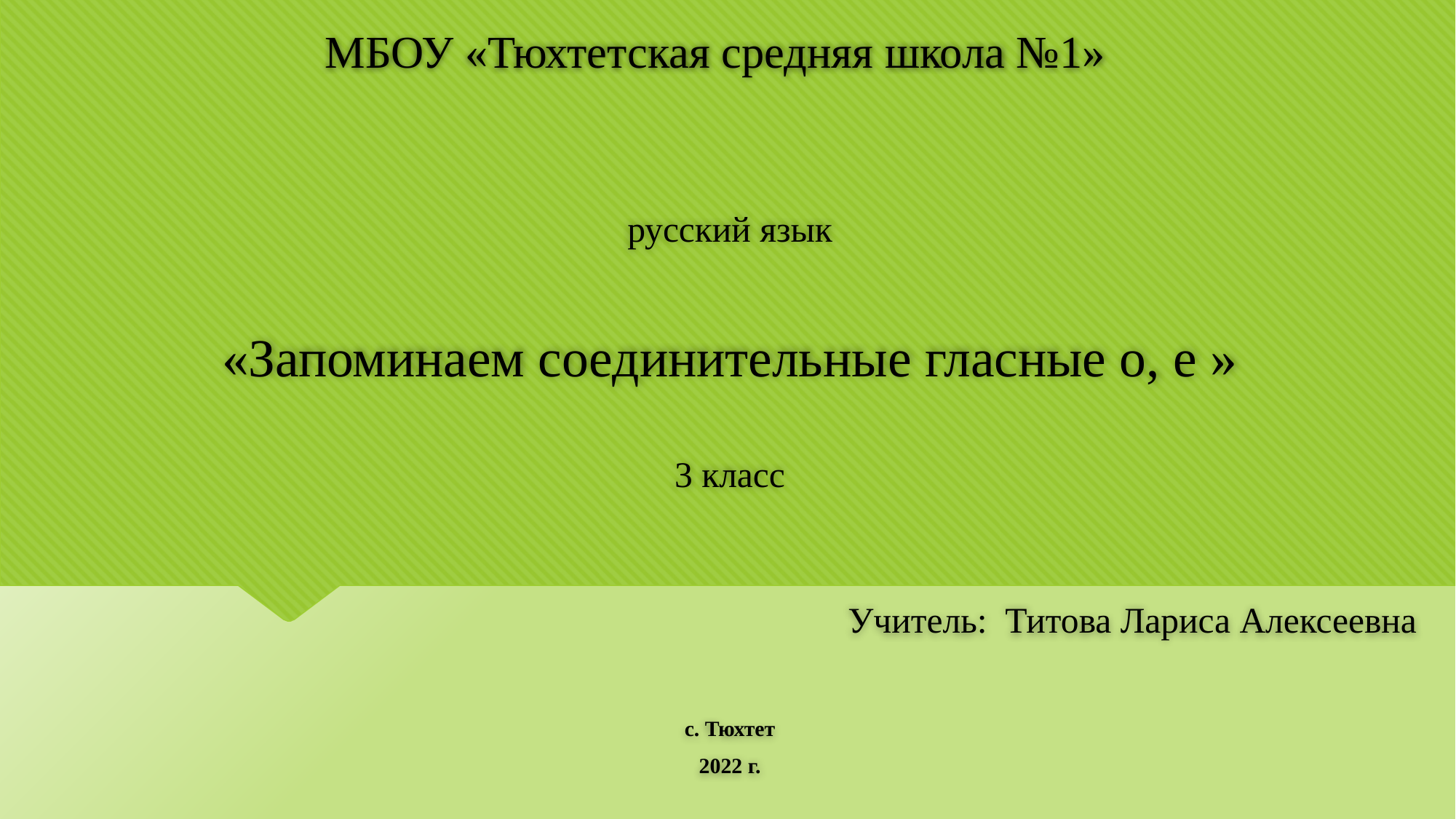

# МБОУ «Тюхтетская средняя школа №1»

русский язык

«Запоминаем соединительные гласные о, е »
3 класс

                                                                                  Учитель:  Титова Лариса Алексеевна

с. Тюхтет
2022 г.